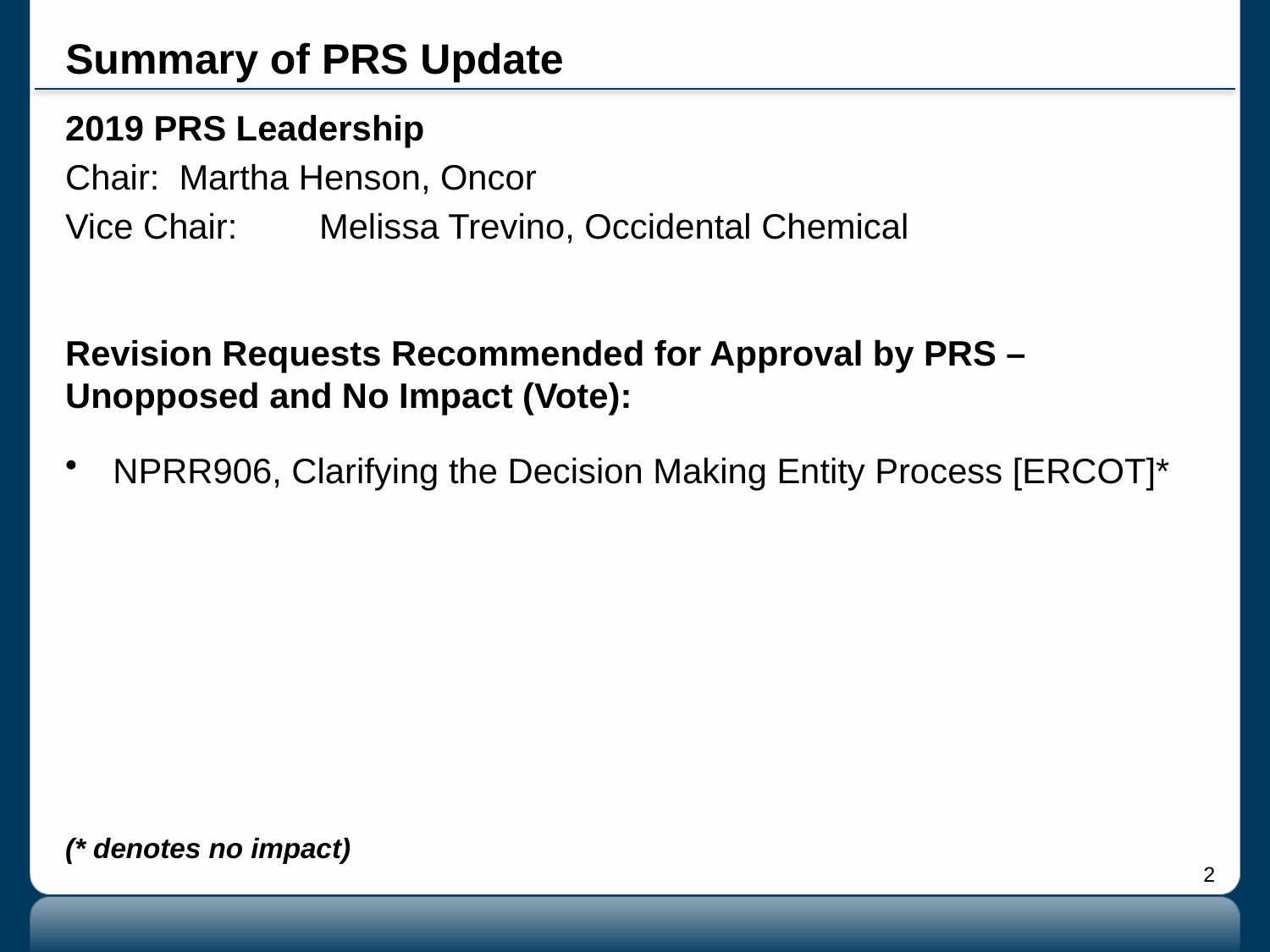

# Summary of PRS Update
2019 PRS Leadership
Chair:  Martha Henson, Oncor
Vice Chair: 	Melissa Trevino, Occidental Chemical

Revision Requests Recommended for Approval by PRS – Unopposed and No Impact (Vote):

NPRR906, Clarifying the Decision Making Entity Process [ERCOT]*

(* denotes no impact)